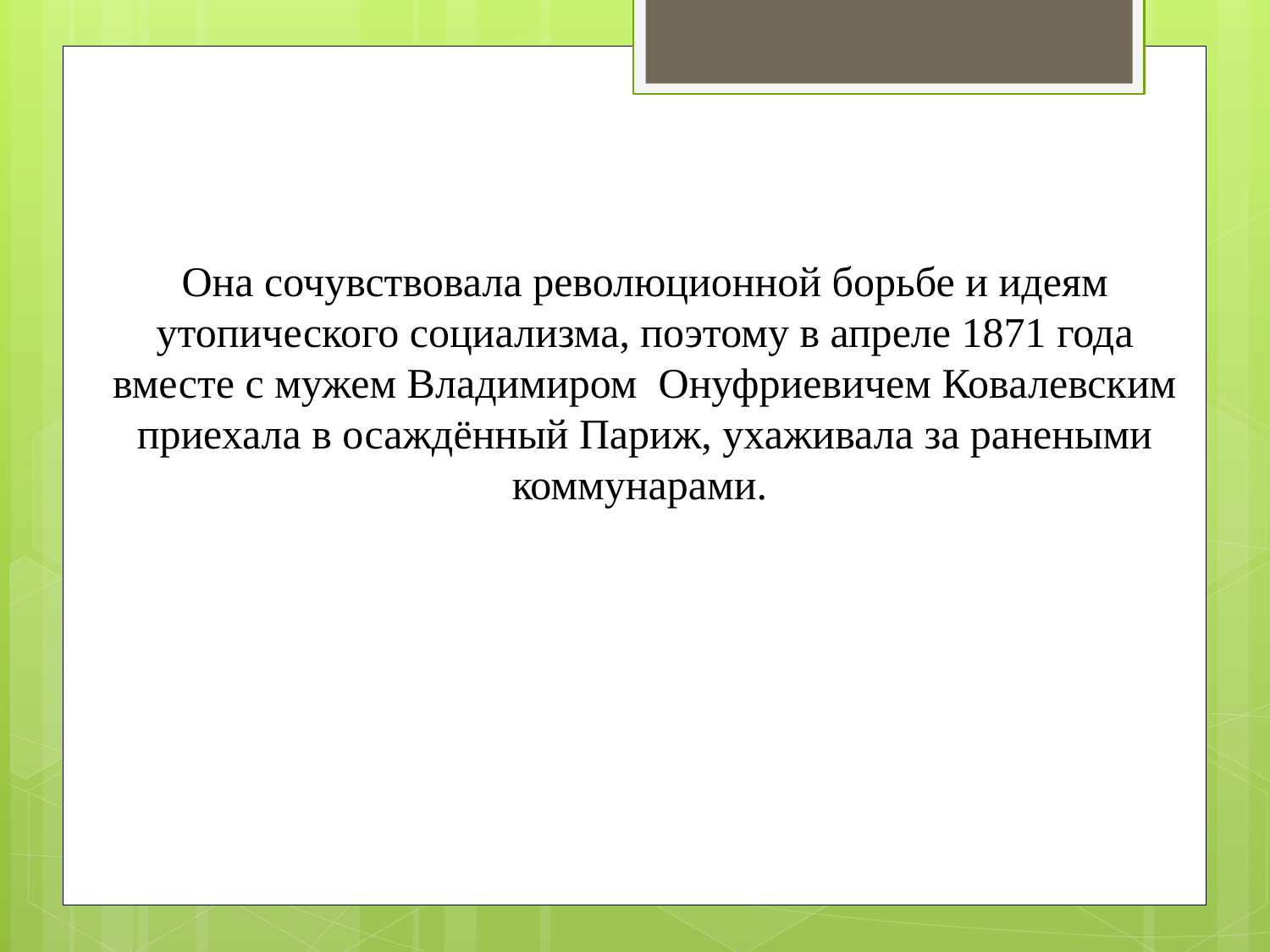

Она сочувствовала революционной борьбе и идеям утопического социализма, поэтому в апреле 1871 года вместе с мужем Владимиром  Онуфриевичем Ковалевским приехала в осаждённый Париж, ухаживала за ранеными коммунарами.